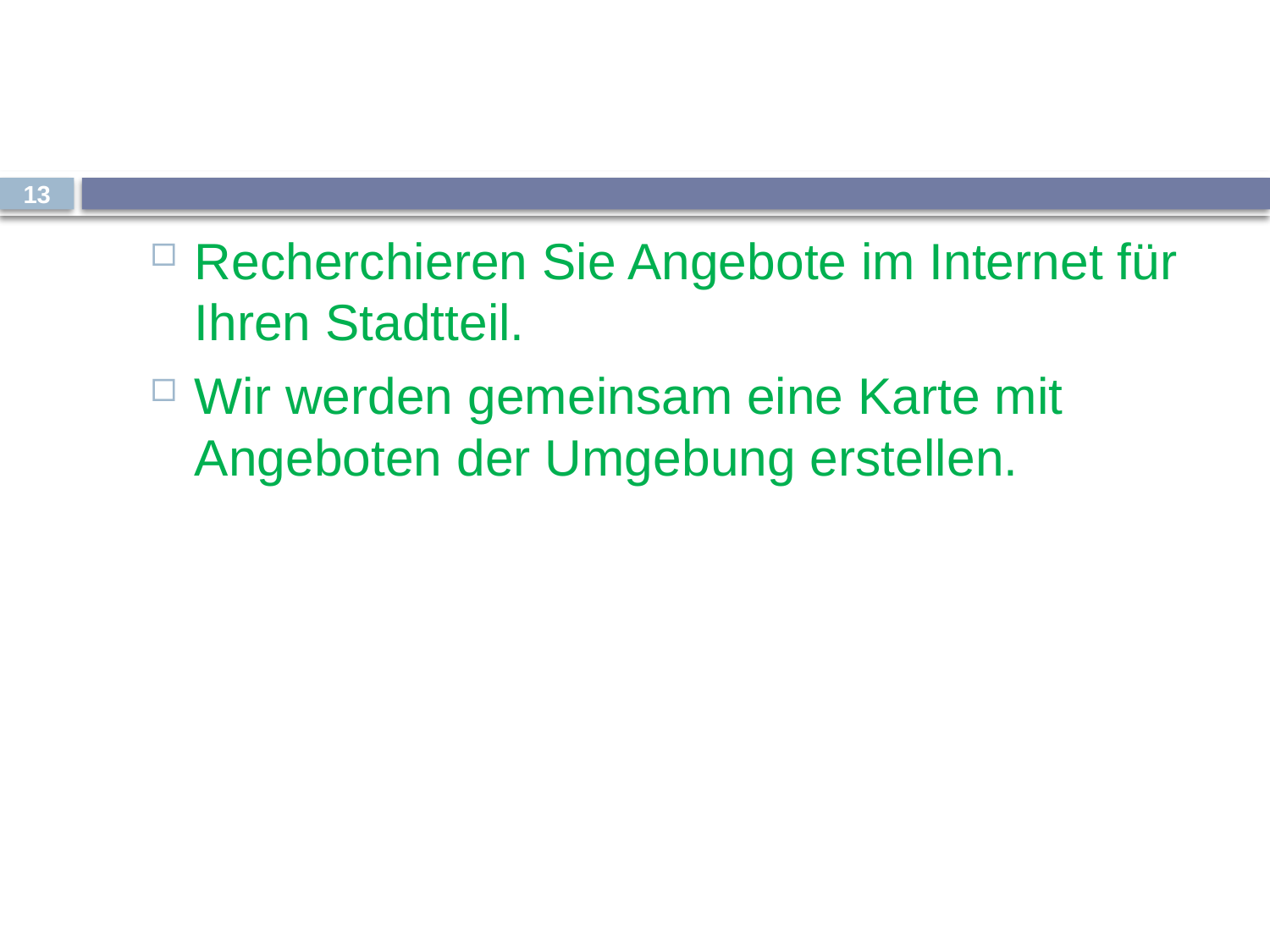

#
13
Recherchieren Sie Angebote im Internet für Ihren Stadtteil.
Wir werden gemeinsam eine Karte mit Angeboten der Umgebung erstellen.